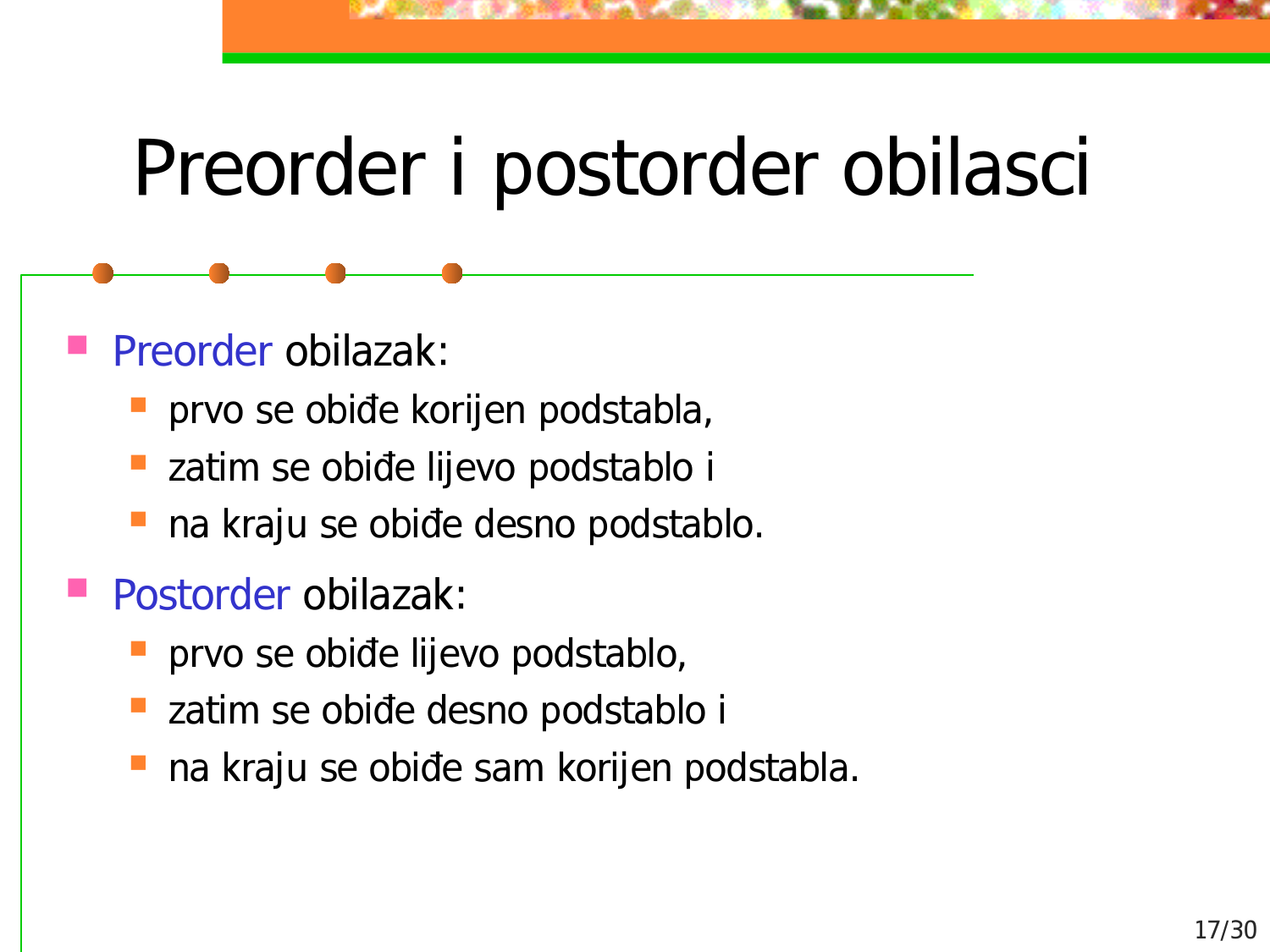

# Preorder i postorder obilasci
Preorder obilazak:
prvo se obiđe korijen podstabla,
zatim se obiđe lijevo podstablo i
na kraju se obiđe desno podstablo.
Postorder obilazak:
prvo se obiđe lijevo podstablo,
zatim se obiđe desno podstablo i
na kraju se obiđe sam korijen podstabla.

17/30